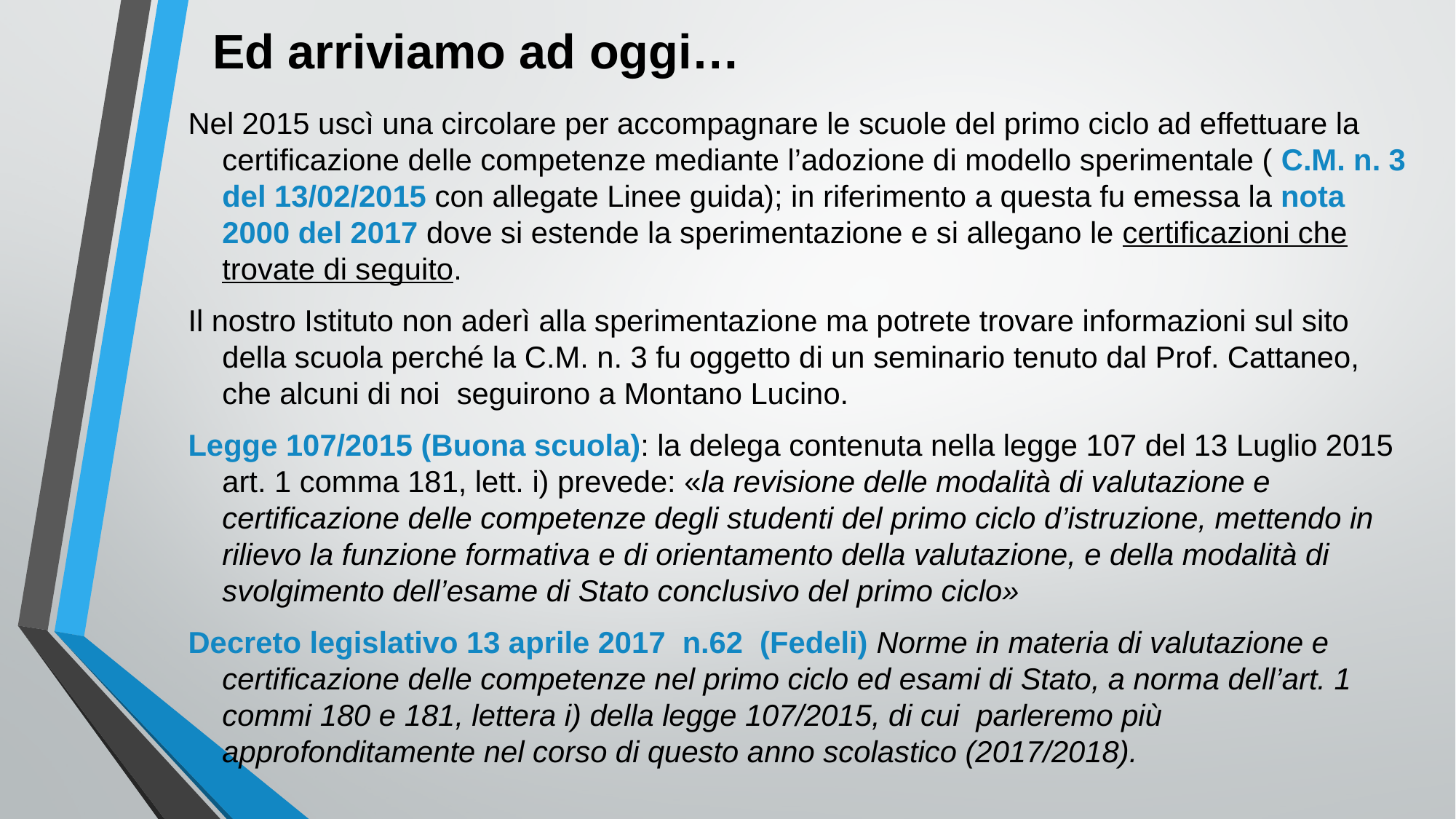

# Ed arriviamo ad oggi…
Nel 2015 uscì una circolare per accompagnare le scuole del primo ciclo ad effettuare la certificazione delle competenze mediante l’adozione di modello sperimentale ( C.M. n. 3 del 13/02/2015 con allegate Linee guida); in riferimento a questa fu emessa la nota 2000 del 2017 dove si estende la sperimentazione e si allegano le certificazioni che trovate di seguito.
Il nostro Istituto non aderì alla sperimentazione ma potrete trovare informazioni sul sito della scuola perché la C.M. n. 3 fu oggetto di un seminario tenuto dal Prof. Cattaneo, che alcuni di noi  seguirono a Montano Lucino.
Legge 107/2015 (Buona scuola): la delega contenuta nella legge 107 del 13 Luglio 2015 art. 1 comma 181, lett. i) prevede: «la revisione delle modalità di valutazione e certificazione delle competenze degli studenti del primo ciclo d’istruzione, mettendo in rilievo la funzione formativa e di orientamento della valutazione, e della modalità di svolgimento dell’esame di Stato conclusivo del primo ciclo»
Decreto legislativo 13 aprile 2017  n.62  (Fedeli) Norme in materia di valutazione e certificazione delle competenze nel primo ciclo ed esami di Stato, a norma dell’art. 1 commi 180 e 181, lettera i) della legge 107/2015, di cui  parleremo più approfonditamente nel corso di questo anno scolastico (2017/2018).